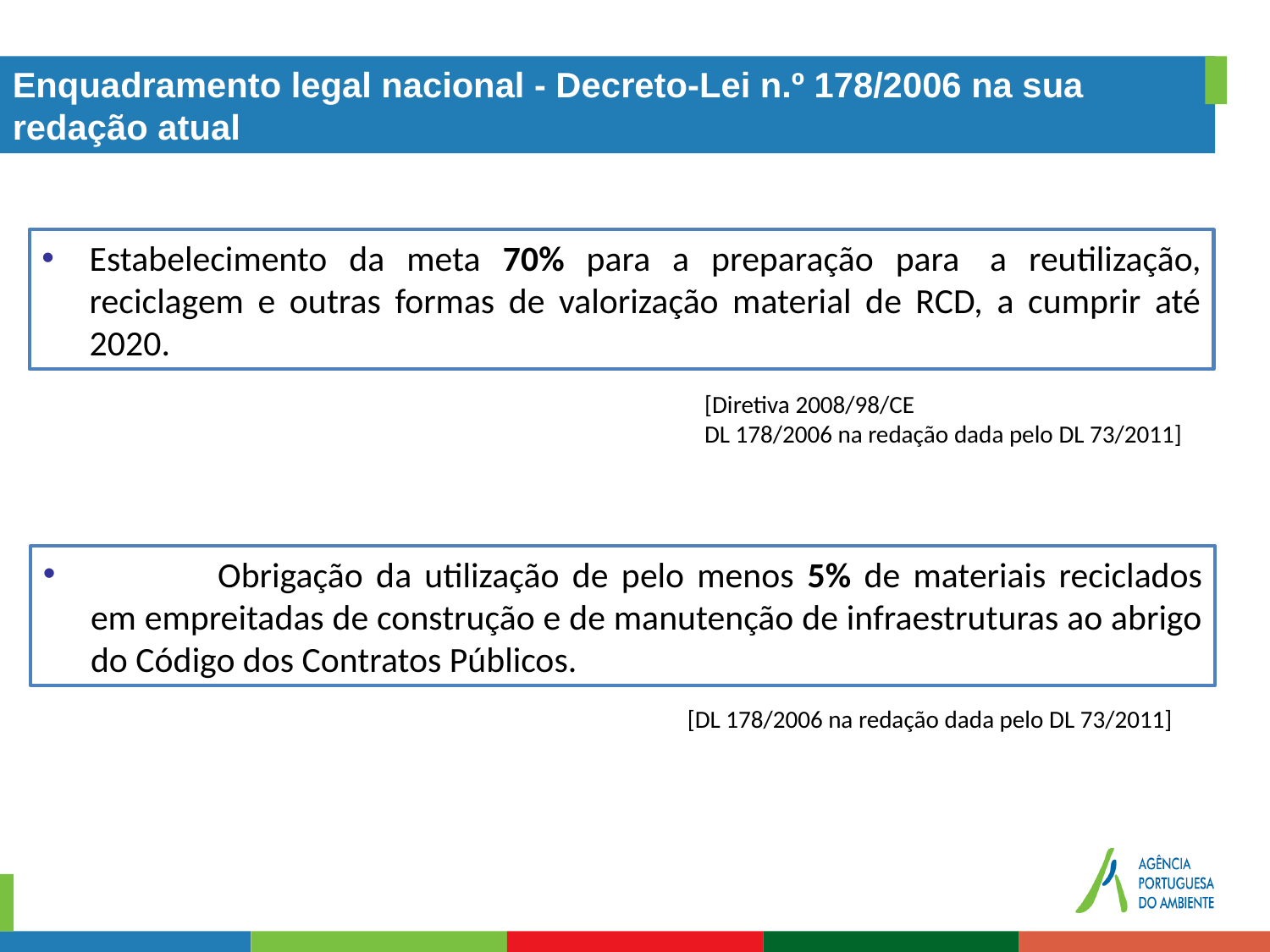

Enquadramento legal nacional - Decreto-Lei n.º 178/2006 na sua redação atual

Estabelecimento da meta 70% para a preparação para  a reutilização, reciclagem e outras formas de valorização material de RCD, a cumprir até 2020.
[Diretiva 2008/98/CE
DL 178/2006 na redação dada pelo DL 73/2011]
	Obrigação da utilização de pelo menos 5% de materiais reciclados em empreitadas de construção e de manutenção de infraestruturas ao abrigo do Código dos Contratos Públicos.
[DL 178/2006 na redação dada pelo DL 73/2011]